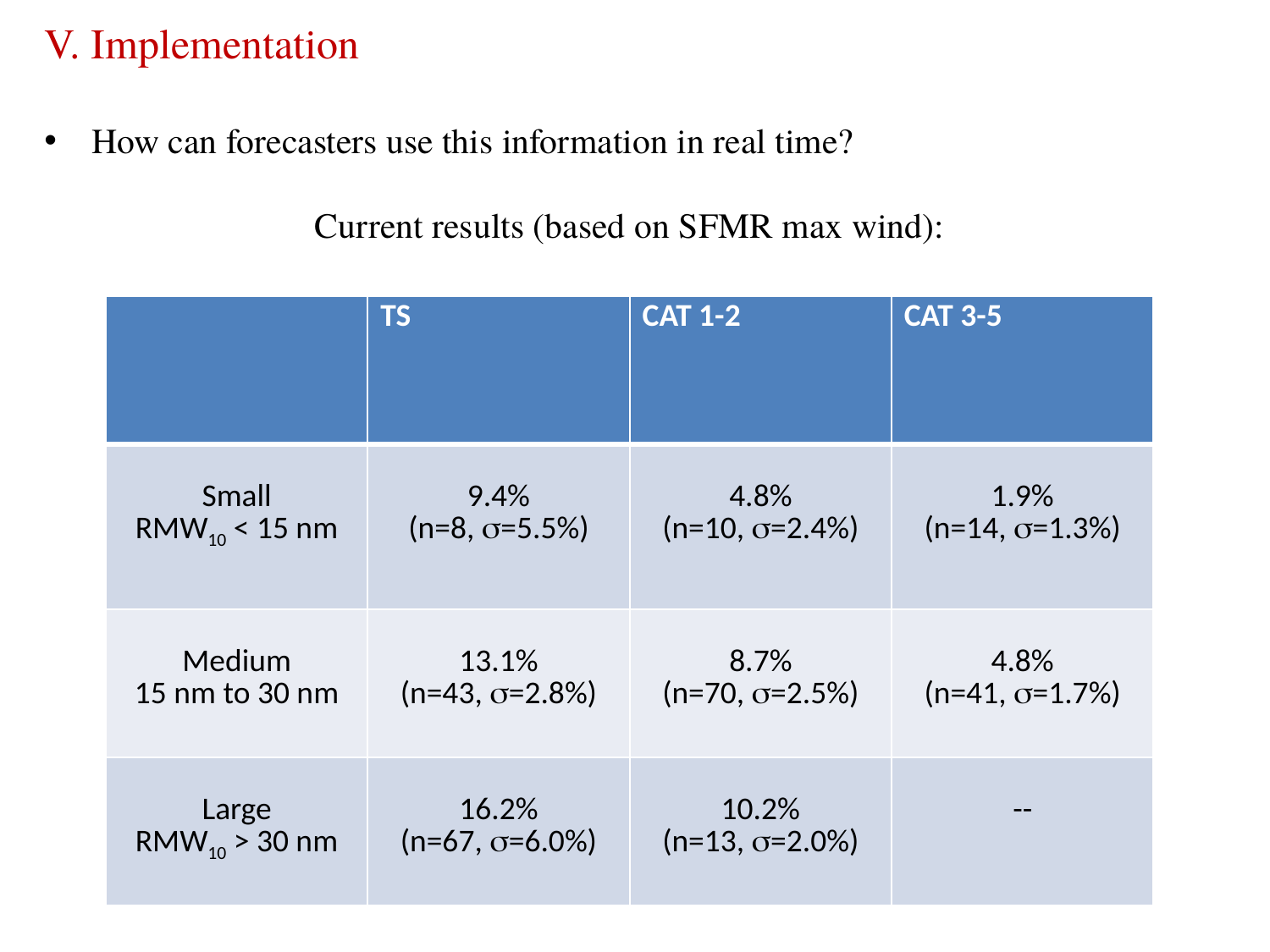

V. Implementation
How can forecasters use this information in real time?

Current results (based on SFMR max wind):
|  | TS | CAT 1-2 | CAT 3-5 |
| --- | --- | --- | --- |
| Small RMW10 < 15 nm | 9.4% (n=8, σ=5.5%) | 4.8% (n=10, σ=2.4%) | 1.9% (n=14, σ=1.3%) |
| Medium 15 nm to 30 nm | 13.1% (n=43, σ=2.8%) | 8.7% (n=70, σ=2.5%) | 4.8% (n=41, σ=1.7%) |
| Large RMW10 > 30 nm | 16.2% (n=67, σ=6.0%) | 10.2% (n=13, σ=2.0%) | -- |